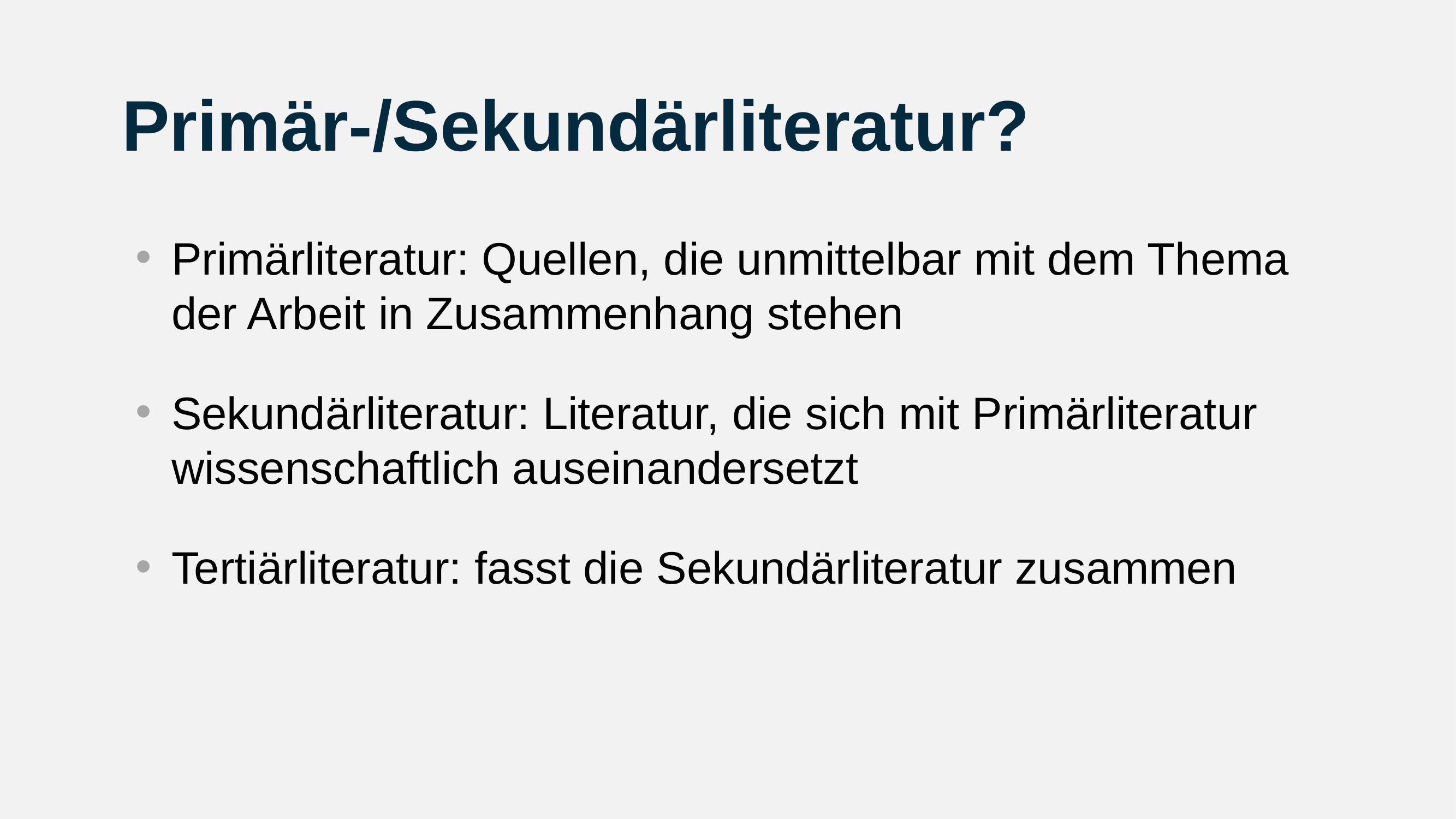

# Primär-/Sekundärliteratur?
Primärliteratur: Quellen, die unmittelbar mit dem Thema der Arbeit in Zusammenhang stehen
Sekundärliteratur: Literatur, die sich mit Primärliteratur wissenschaftlich auseinandersetzt
Tertiärliteratur: fasst die Sekundärliteratur zusammen